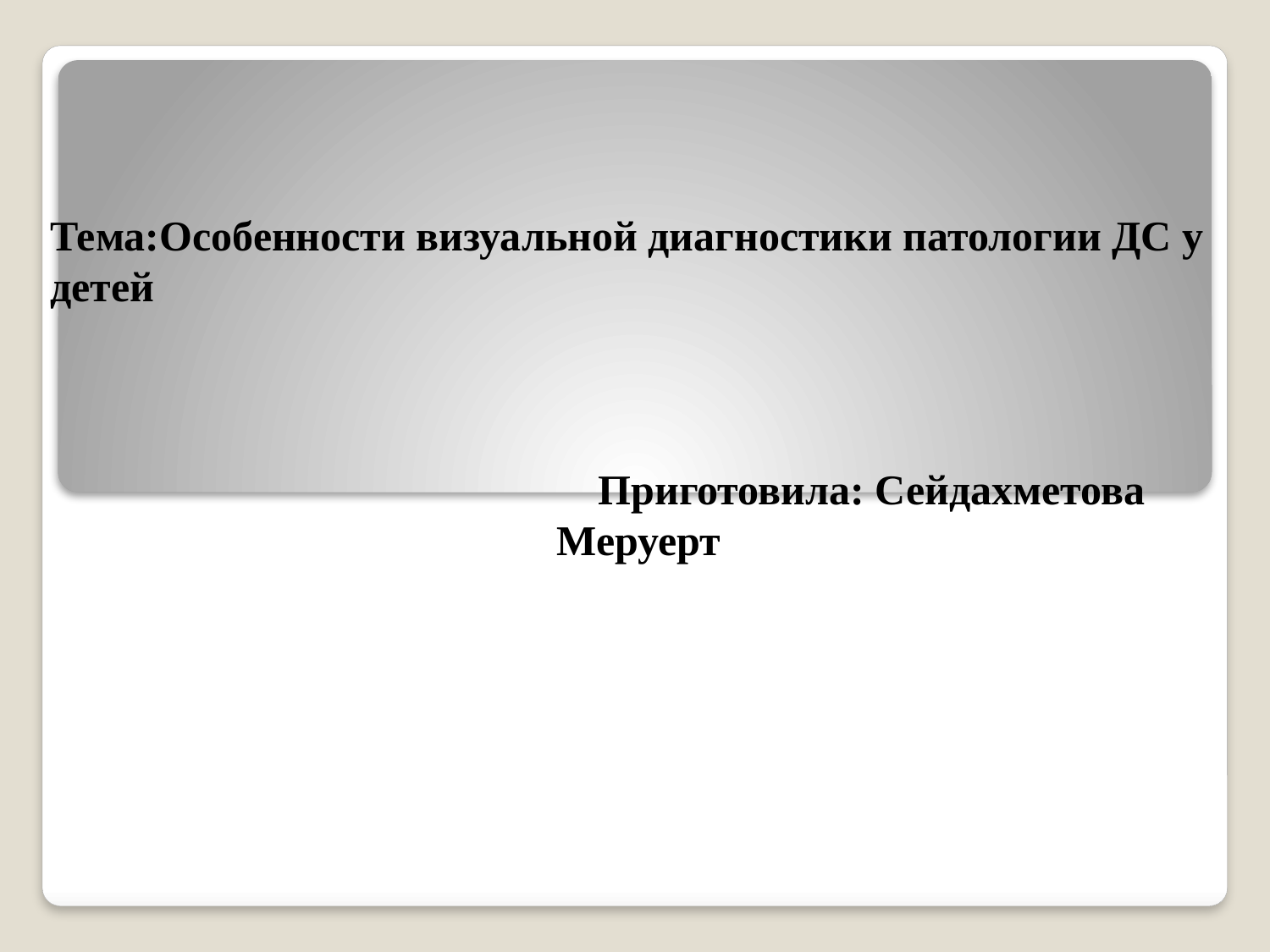

Тема:Особенности визуальной диагностики патологии ДС у детей

                                            Приготовила: Сейдахметова Меруерт